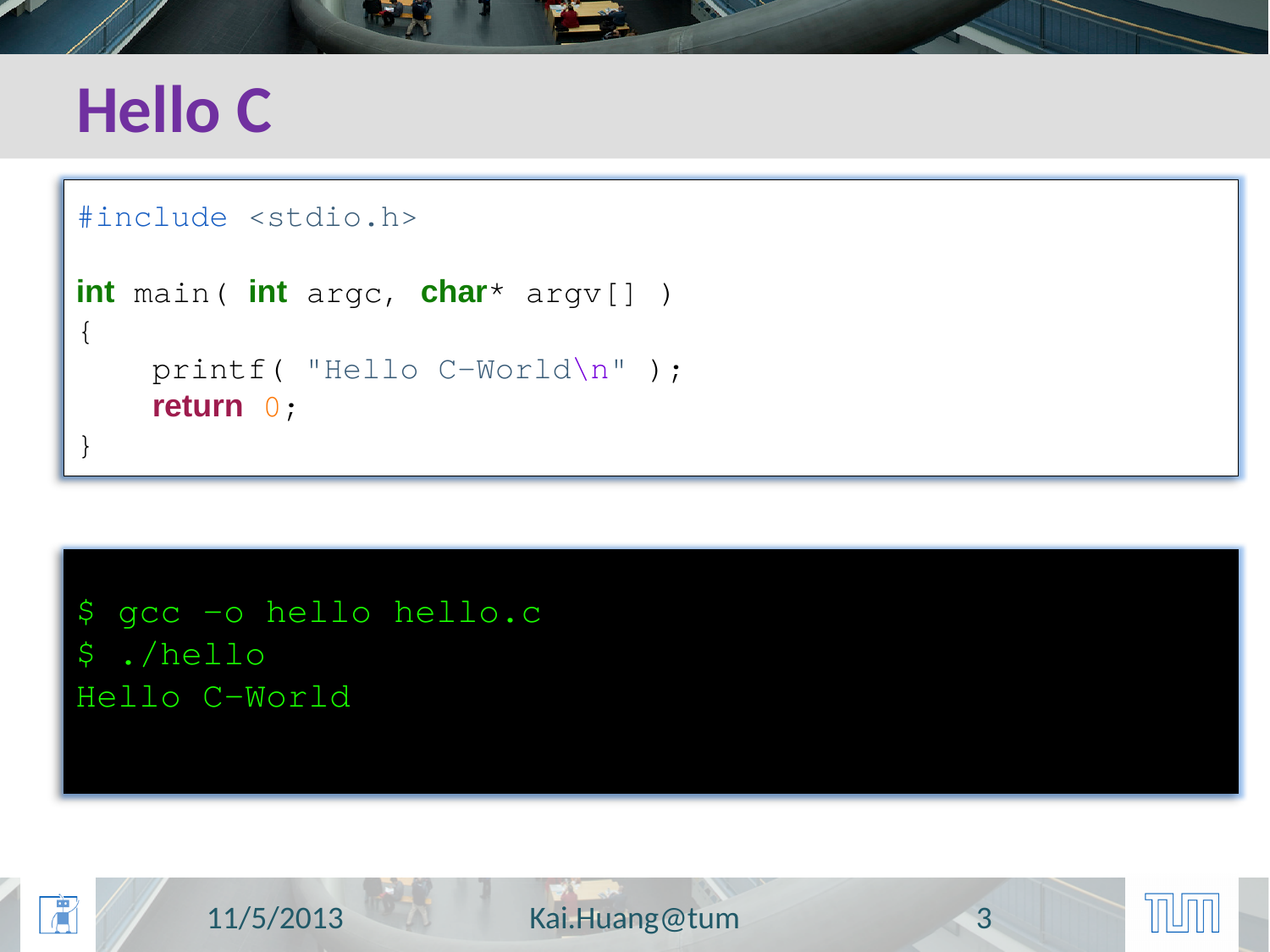

# Hello C
#include <stdio.h>

int main( int argc, char* argv[] )
{
    printf( "Hello C-World\n" );
    return 0;
}
$ gcc -o hello hello.c
$ ./hello
Hello C-World

11/5/2013
Kai.Huang@tum
3